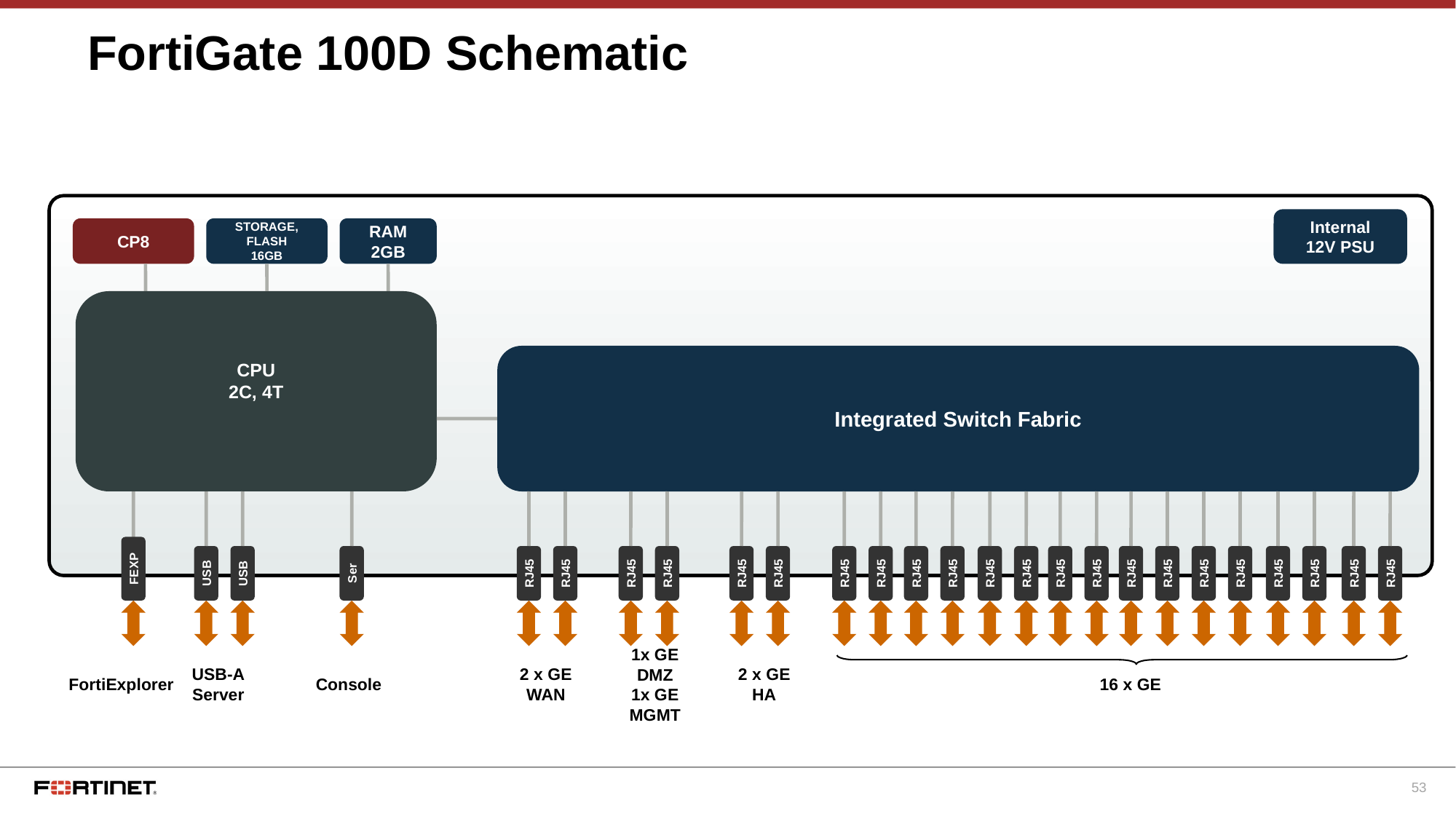

# FortiGate 100D Schematic

Internal
12V PSU
CP8
STORAGE, FLASH
16GB
RAM
2GB

CPU
2C, 4T

Integrated Switch Fabric

FEXP
USB
Ser
RJ45
RJ45
RJ45
RJ45
RJ45
RJ45
RJ45
RJ45
RJ45
RJ45
RJ45
RJ45
RJ45
RJ45
RJ45
RJ45
RJ45
RJ45
RJ45
RJ45
RJ45
RJ45
USB

1x GE
DMZ
1x GE
MGMT
USB-A
Server
2 x GE
WAN
2 x GE
HA
FortiExplorer
Console
16 x GE